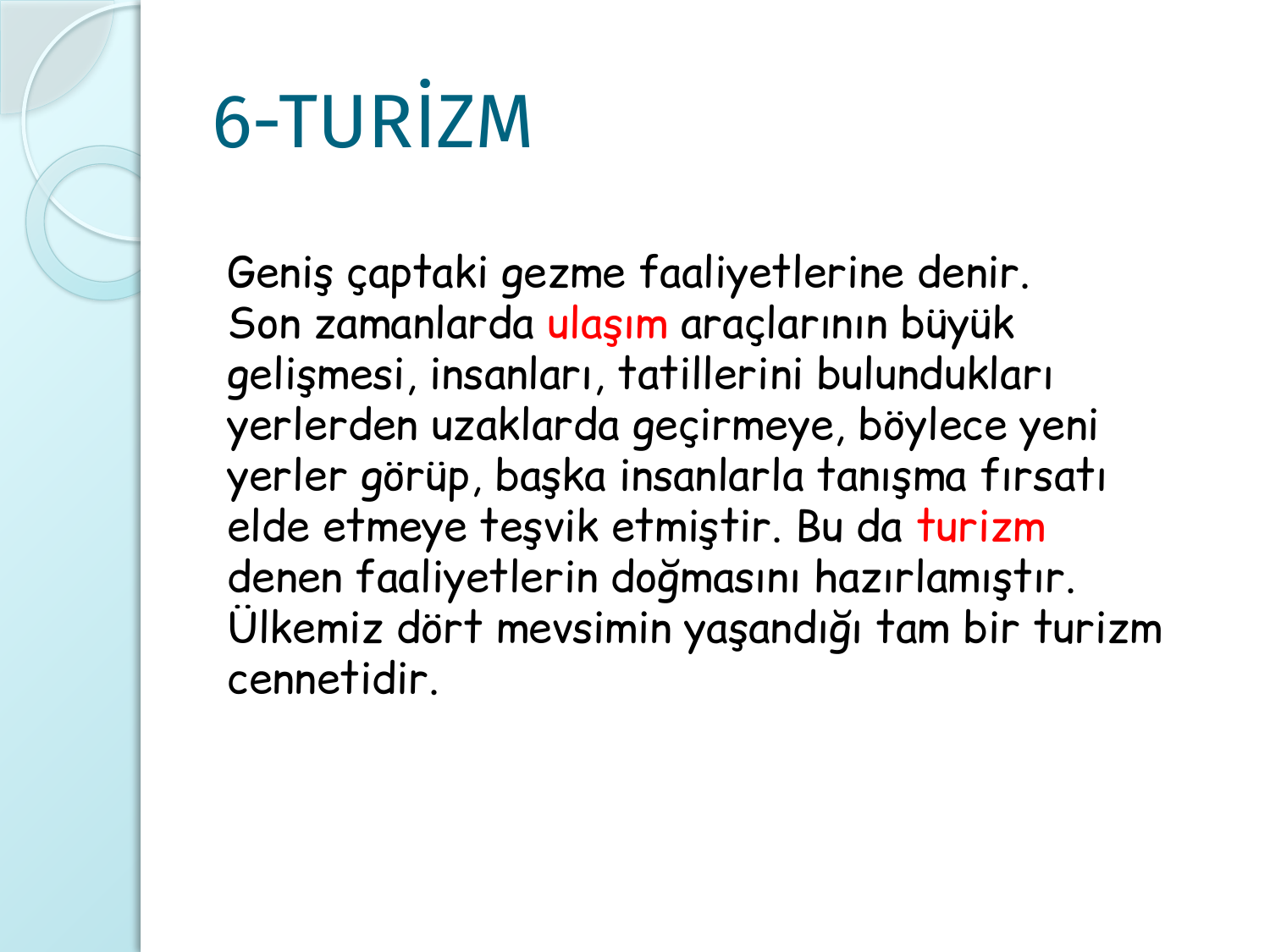

# 6-TURİZM
Geniş çaptaki gezme faaliyetlerine denir.
Son zamanlarda ulaşım araçlarının büyük gelişmesi, insanları, tatillerini bulundukları yerlerden uzaklarda geçirmeye, böylece yeni yerler görüp, başka insanlarla tanışma fırsatı elde etmeye teşvik etmiştir. Bu da turizm denen faaliyetlerin doğmasını hazırlamıştır.
Ülkemiz dört mevsimin yaşandığı tam bir turizm cennetidir.